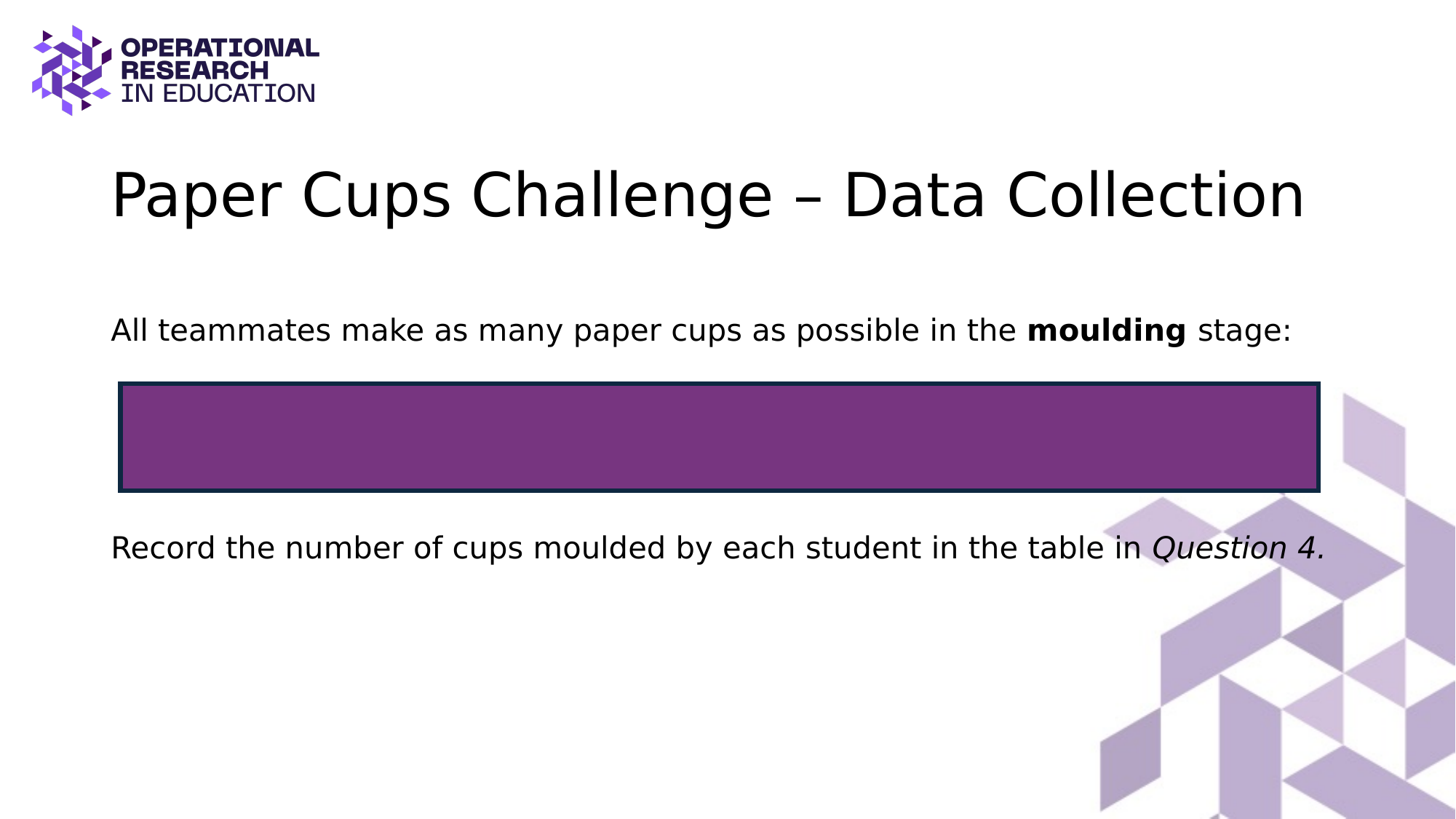

# Paper Cups Challenge – Data Collection
All teammates make as many paper cups as possible in the moulding stage:

Record the number of cups moulded by each student in the table in Question 4.